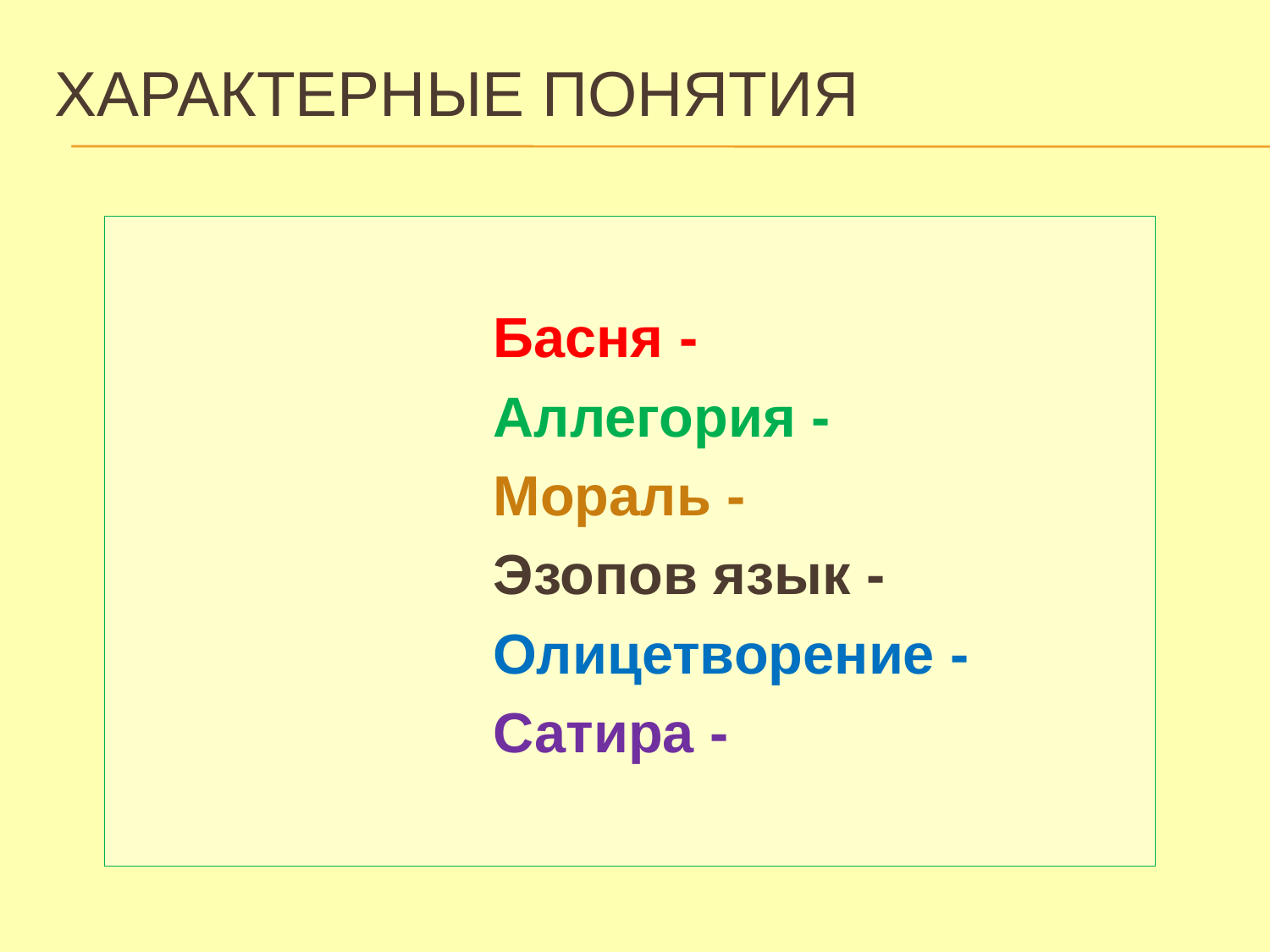

# Характерные понятия

                        Басня -
                        Аллегория -
                        Мораль -
                        Эзопов язык -
                        Олицетворение -
                        Сатира -